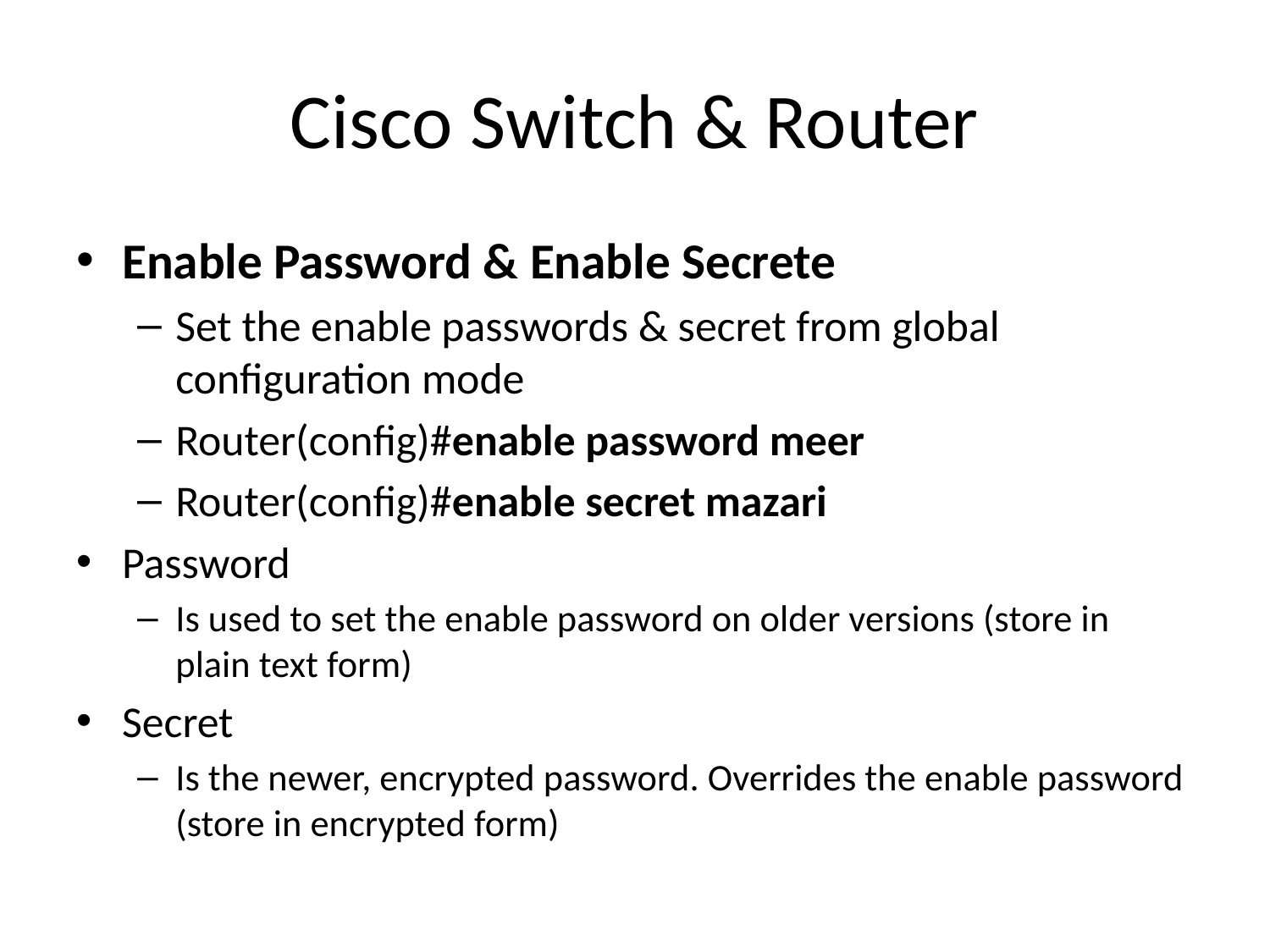

# Cisco Switch & Router
Enable Password & Enable Secrete
Set the enable passwords & secret from global configuration mode
Router(config)#enable password meer
Router(config)#enable secret mazari
Password
Is used to set the enable password on older versions (store in plain text form)
Secret
Is the newer, encrypted password. Overrides the enable password (store in encrypted form)